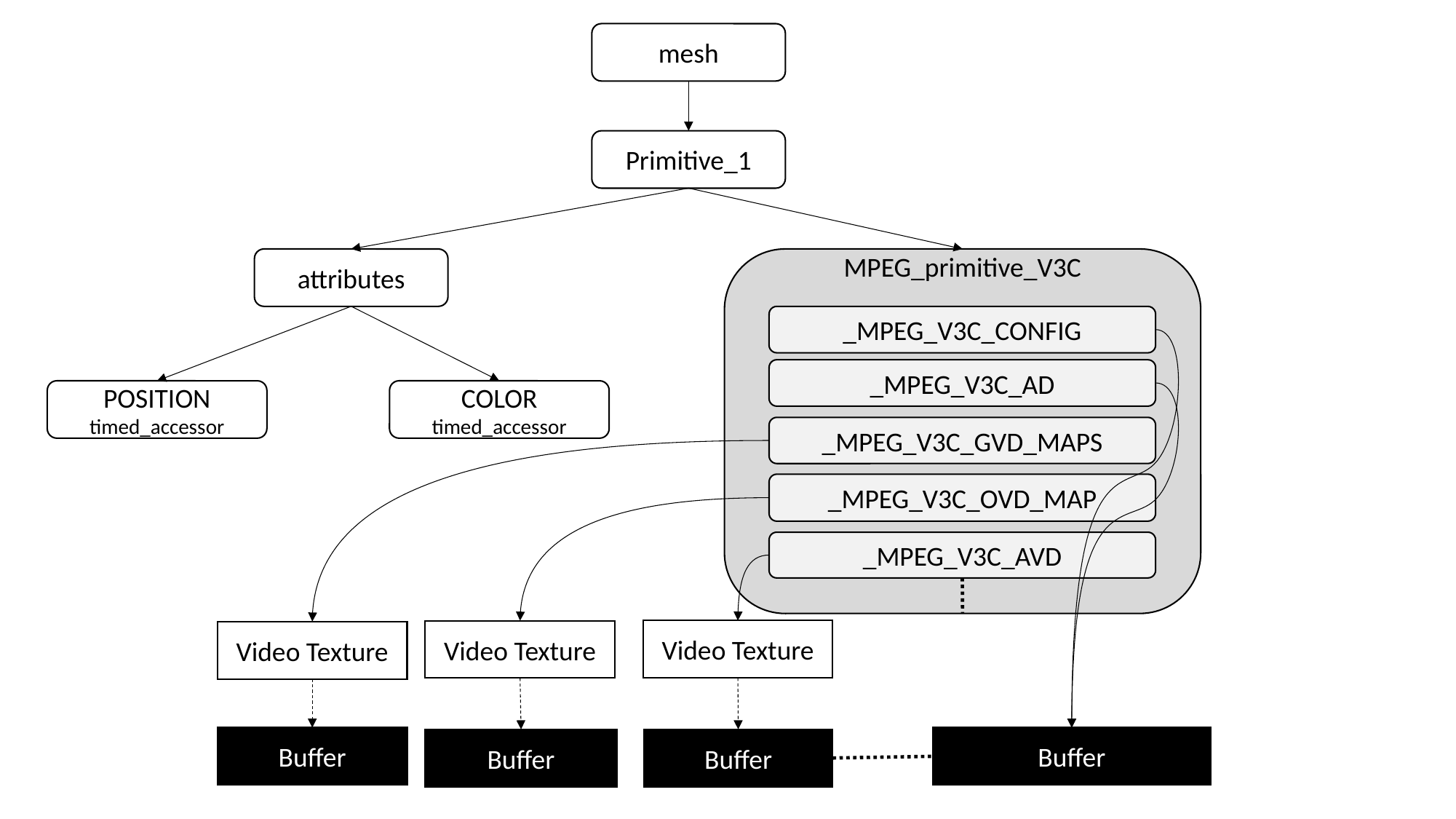

mesh
Primitive_1
attributes
MPEG_primitive_V3C

_MPEG_V3C_CONFIG
_MPEG_V3C_AD
POSITION
timed_accessor
COLOR
timed_accessor
_MPEG_V3C_GVD_MAPS
_MPEG_V3C_OVD_MAP
_MPEG_V3C_AVD
Video Texture
Video Texture
Video Texture
Buffer
Buffer
Buffer
Buffer